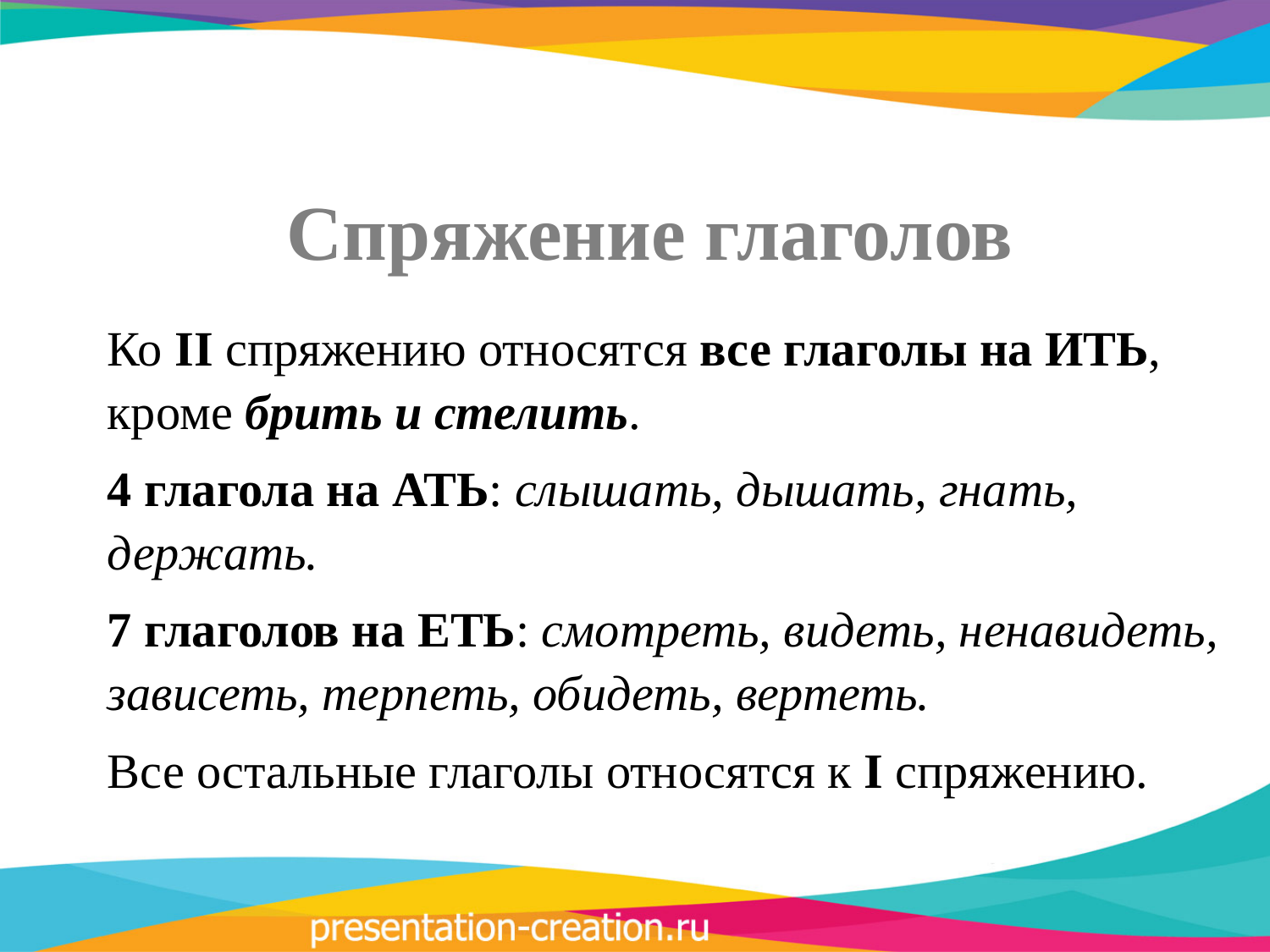

Спряжение глаголов
Ко II спряжению относятся все глаголы на ИТЬ, кроме брить и стелить.
4 глагола на АТЬ: слышать, дышать, гнать, держать.
7 глаголов на ЕТЬ: смотреть, видеть, ненавидеть, зависеть, терпеть, обидеть, вертеть.
Все остальные глаголы относятся к I спряжению.